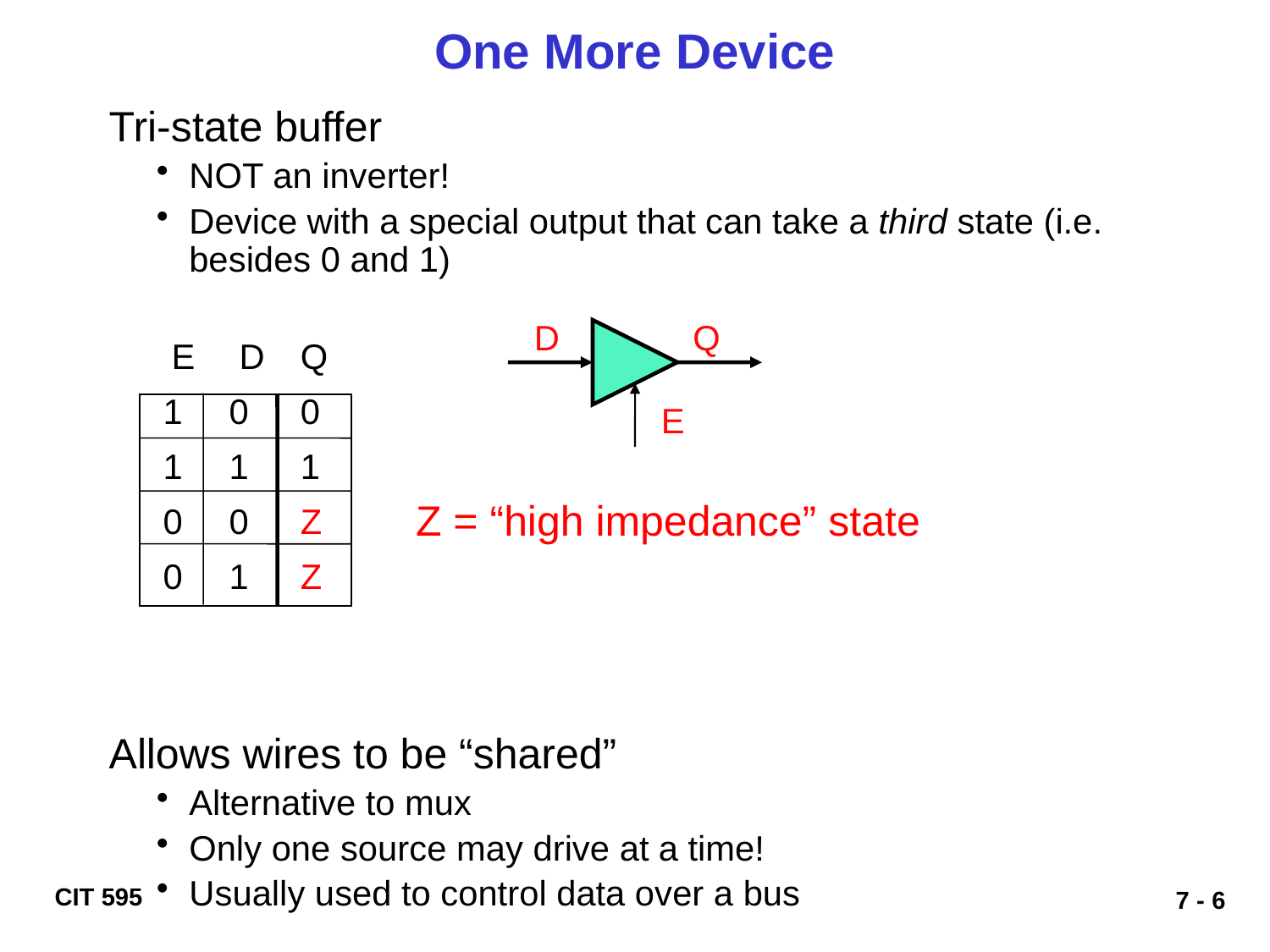

# One More Device
Tri-state buffer
NOT an inverter!
Device with a special output that can take a third state (i.e. besides 0 and 1)

Allows wires to be “shared”
Alternative to mux
Only one source may drive at a time!
Usually used to control data over a bus
D
Q

| E | D | Q |
| --- | --- | --- |
| 1 | 0 | 0 |
| 1 | 1 | 1 |
| 0 | 0 | Z |
| 0 | 1 | Z |

E

Z = “high impedance” state

7 - 6